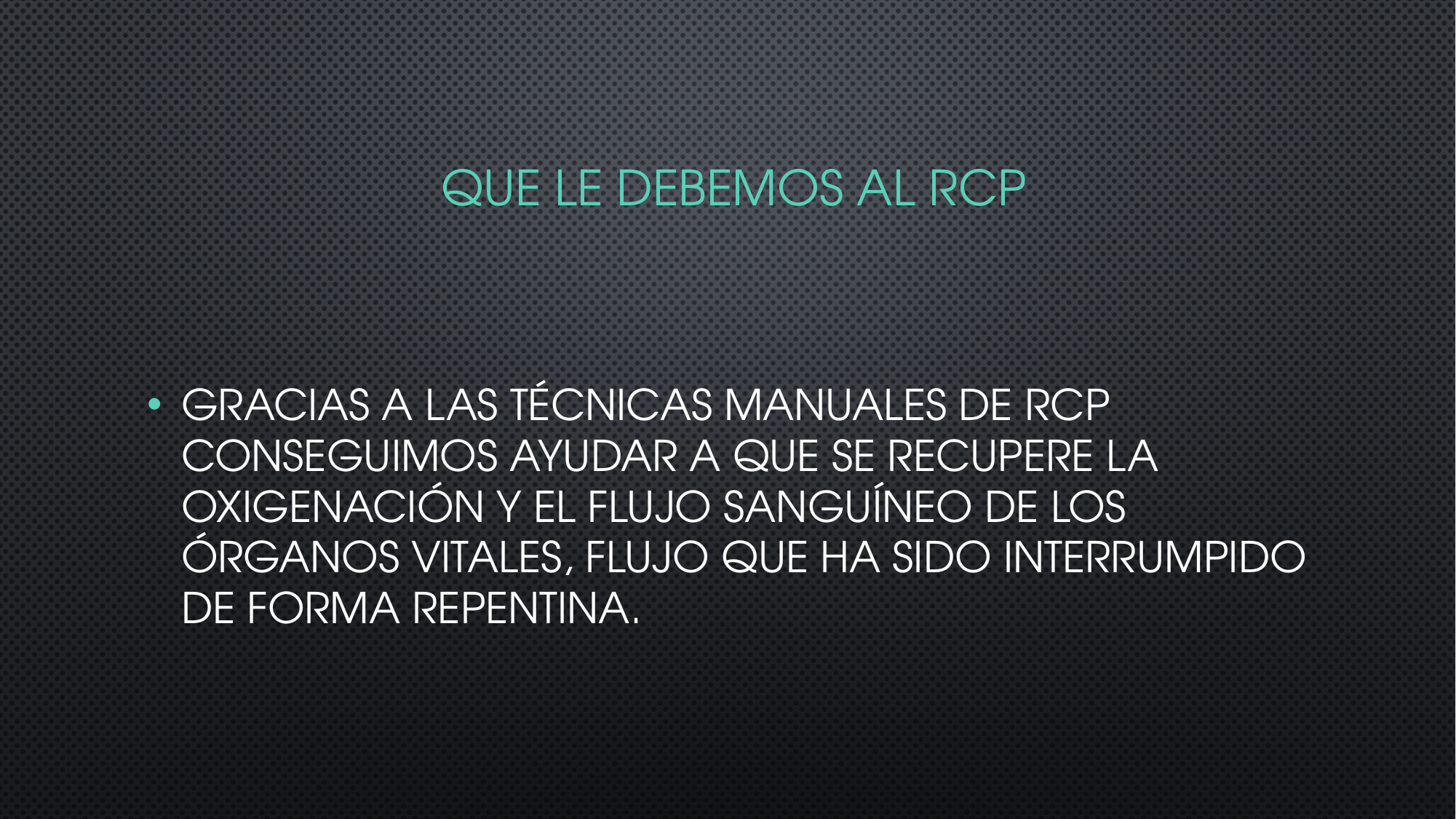

# QUE LE DEBEMOS AL RCP
Gracias a las técnicas manuales de RCP conseguimos ayudar a que se recupere la oxigenación y el flujo sanguíneo de los órganos vitales, flujo que ha sido interrumpido de forma repentina.